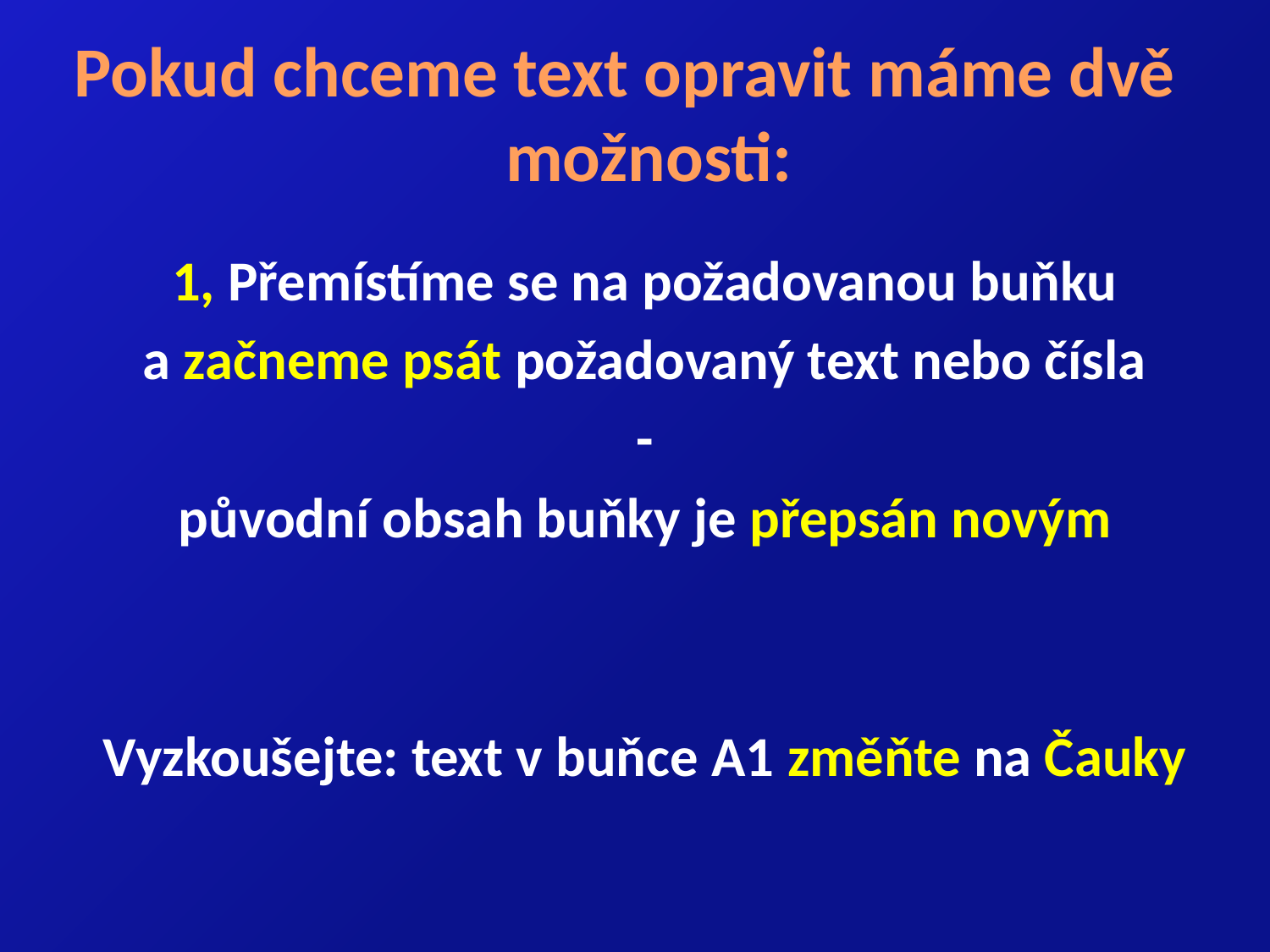

Pokud chceme text opravit máme dvě možnosti:
1, Přemístíme se na požadovanou buňku
a začneme psát požadovaný text nebo čísla
-
původní obsah buňky je přepsán novým
Vyzkoušejte: text v buňce A1 změňte na Čauky